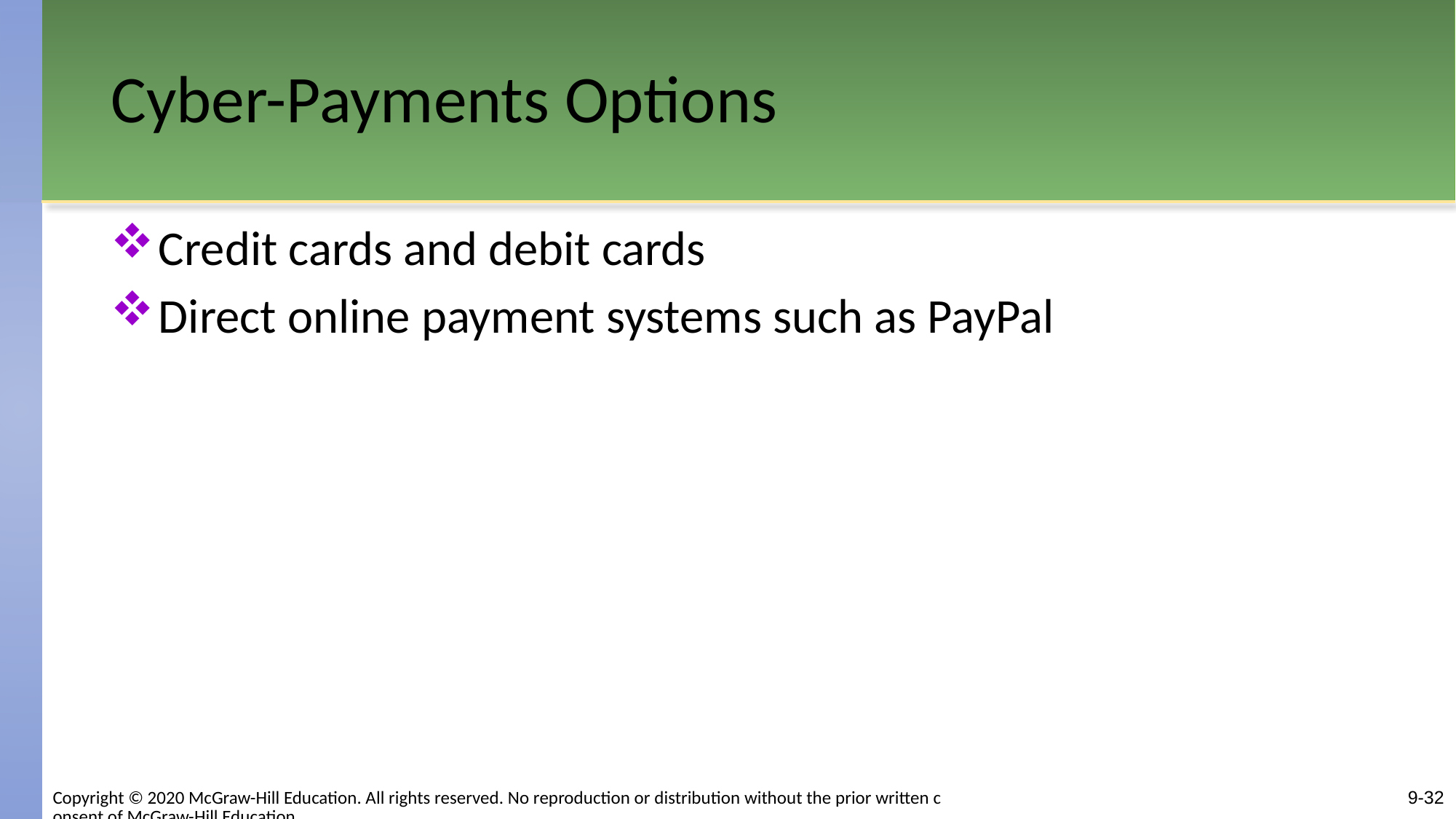

# Cyber-Payments Options
Credit cards and debit cards
Direct online payment systems such as PayPal
9-32
Copyright © 2020 McGraw-Hill Education. All rights reserved. No reproduction or distribution without the prior written consent of McGraw-Hill Education.